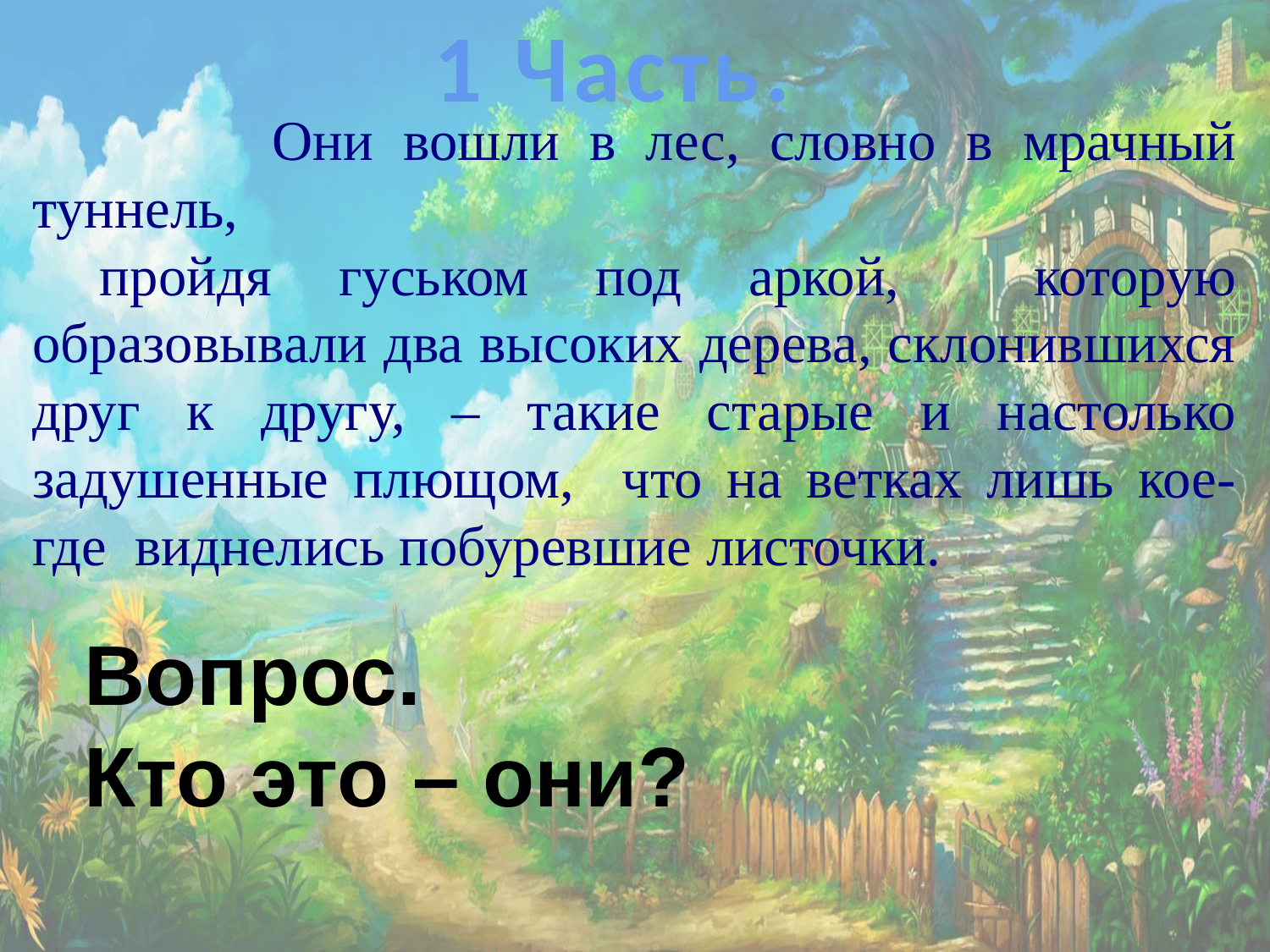

1 Часть.
        Они вошли в лес, словно в мрачный туннель,
 пройдя гуськом под аркой,  которую образовывали два высоких дерева, склонившихся
друг к другу, – такие старые и настолько задушенные плющом,  что на ветках лишь кое-где  виднелись побуревшие листочки.
Вопрос.
Кто это – они?